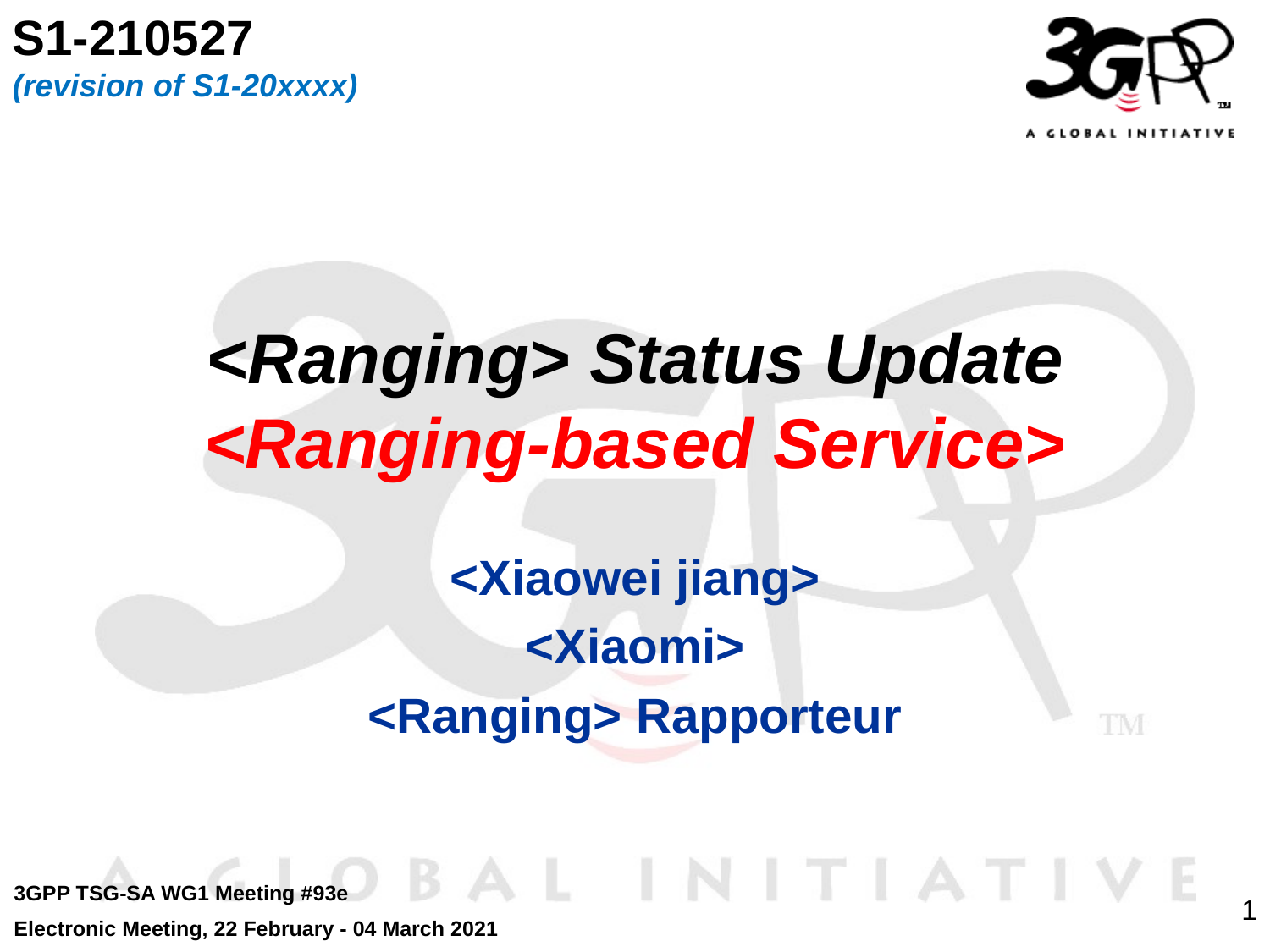

S1-210527
(revision of S1-20xxxx)
# <Ranging> Status Update <Ranging-based Service>
<Xiaowei jiang>
<Xiaomi>
<Ranging> Rapporteur
3GPP TSG-SA WG1 Meeting #93e
Electronic Meeting, 22 February - 04 March 2021
1